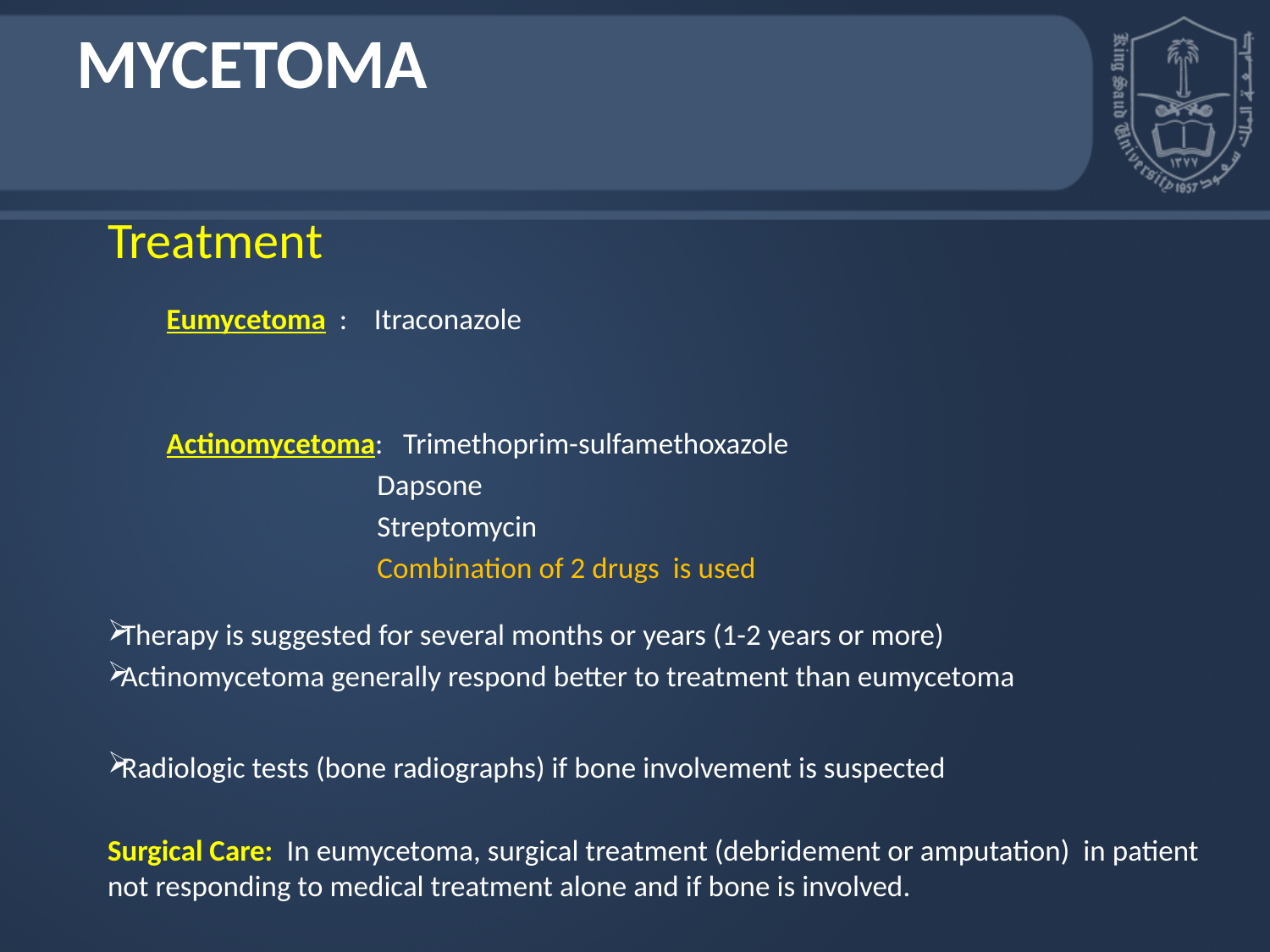

# Mycetoma
Treatment

Eumycetoma  :    Itraconazole

Actinomycetoma:   Trimethoprim-sulfamethoxazole
     Dapsone
     Streptomycin
     Combination of 2 drugs  is used

Therapy is suggested for several months or years (1-2 years or more)
Actinomycetoma generally respond better to treatment than eumycetoma

Radiologic tests (bone radiographs) if bone involvement is suspected

Surgical Care:  In eumycetoma, surgical treatment (debridement or amputation)  in patient  not responding to medical treatment alone and if bone is involved.